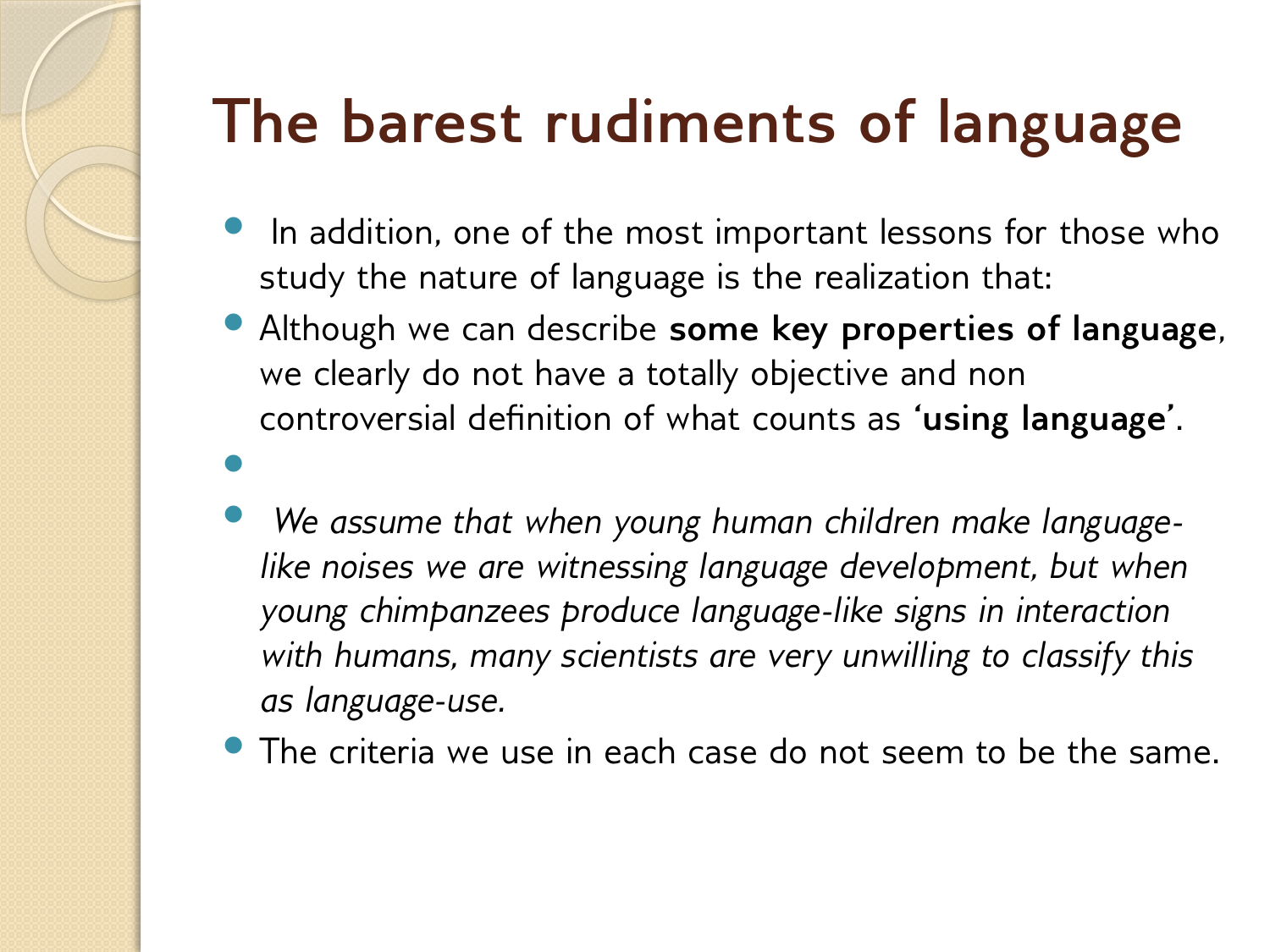

# The barest rudiments of language
 In addition, one of the most important lessons for those who study the nature of language is the realization that:
Although we can describe some key properties of language, we clearly do not have a totally objective and non controversial definition of what counts as ‘using language’.

 We assume that when young human children make language-like noises we are witnessing language development, but when young chimpanzees produce language-like signs in interaction with humans, many scientists are very unwilling to classify this as language-use.
The criteria we use in each case do not seem to be the same.